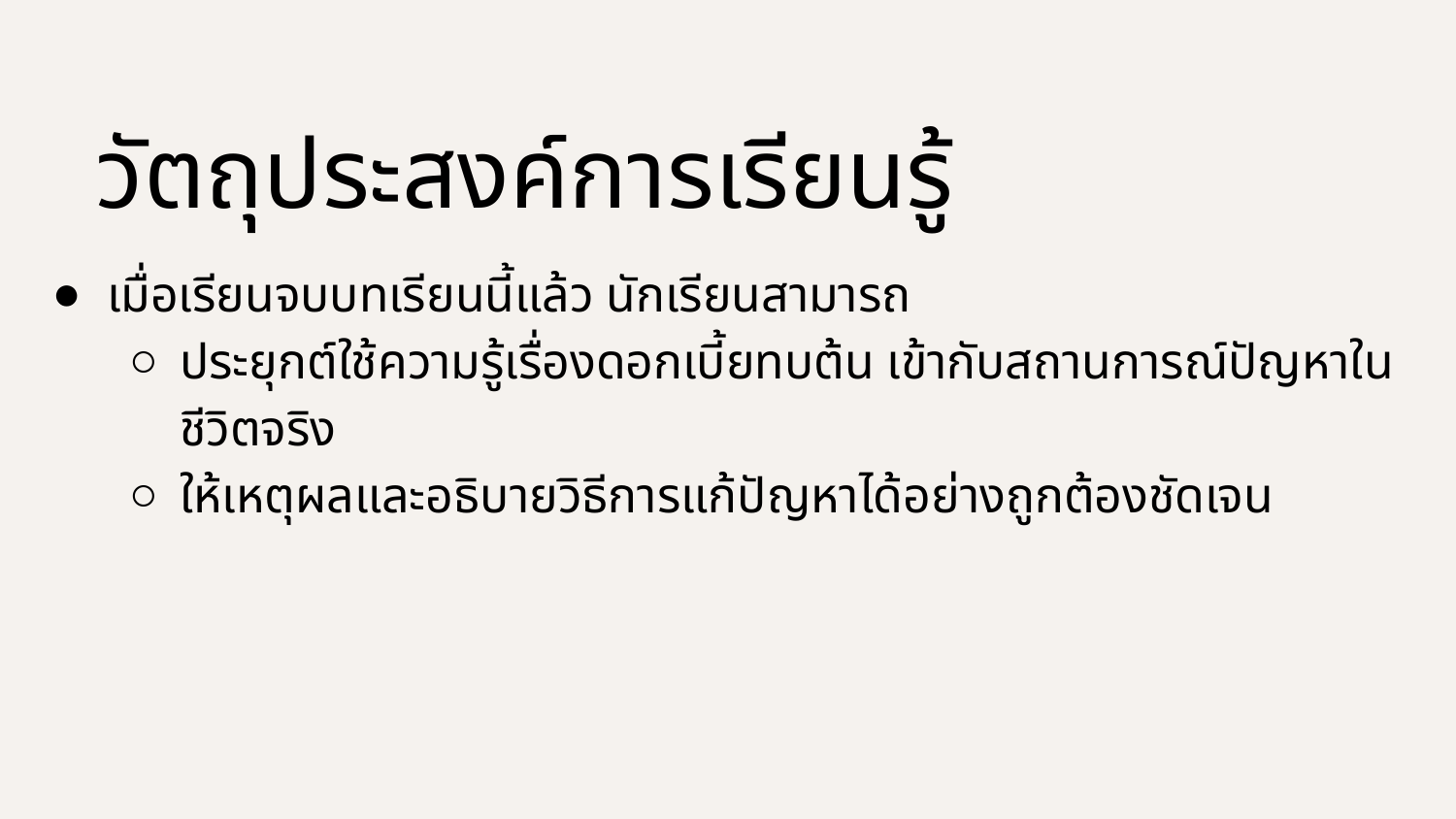

# วัตถุประสงค์การเรียนรู้
เมื่อเรียนจบบทเรียนนี้แล้ว นักเรียนสามารถ
ประยุกต์ใช้ความรู้เรื่องดอกเบี้ยทบต้น เข้ากับสถานการณ์ปัญหาในชีวิตจริง
ให้เหตุผลและอธิบายวิธีการแก้ปัญหาได้อย่างถูกต้องชัดเจน